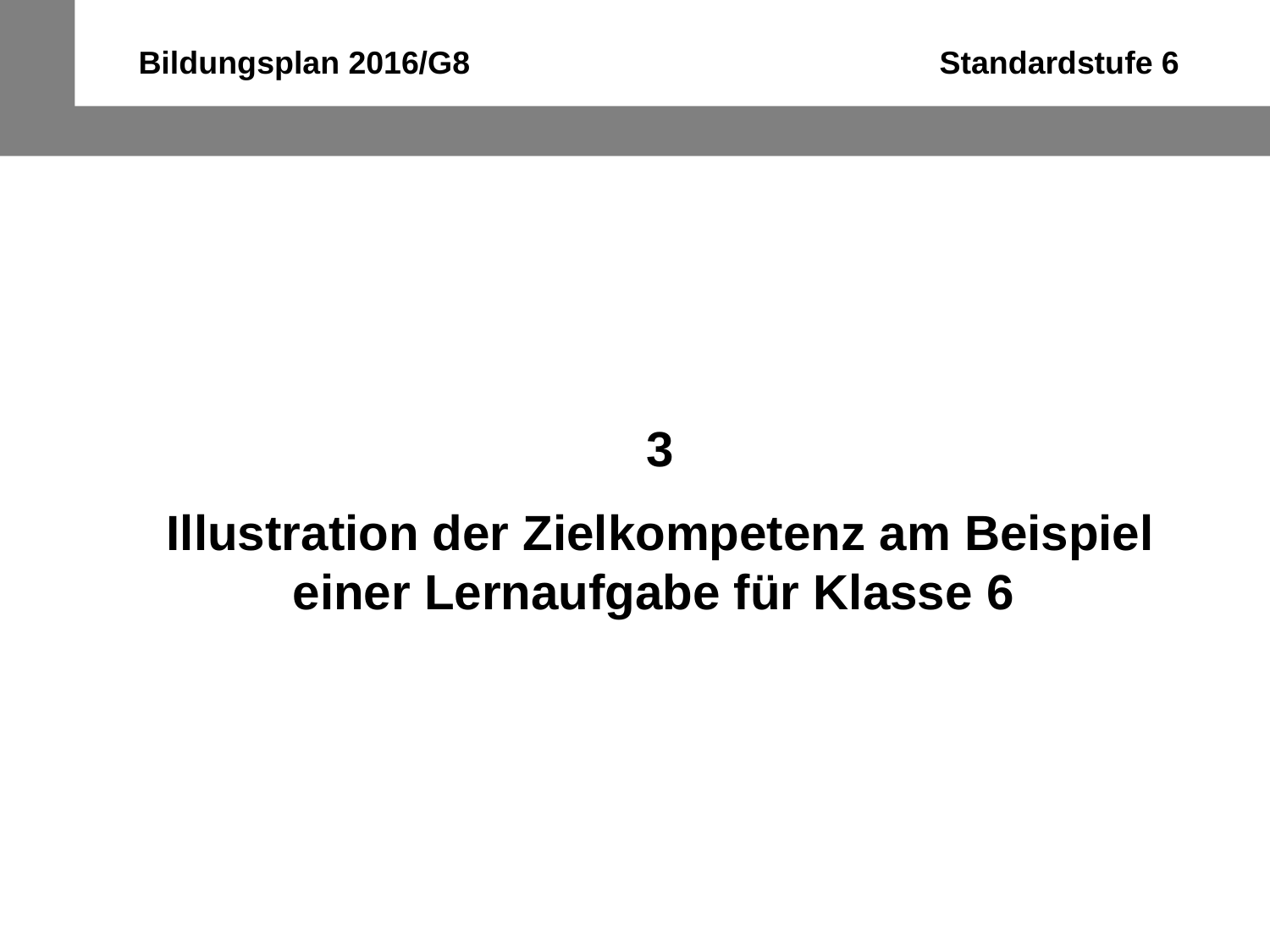

Bildungsplan 2016/G8                                                     Standardstufe 6

3
Illustration der Zielkompetenz am Beispiel einer Lernaufgabe für Klasse 6